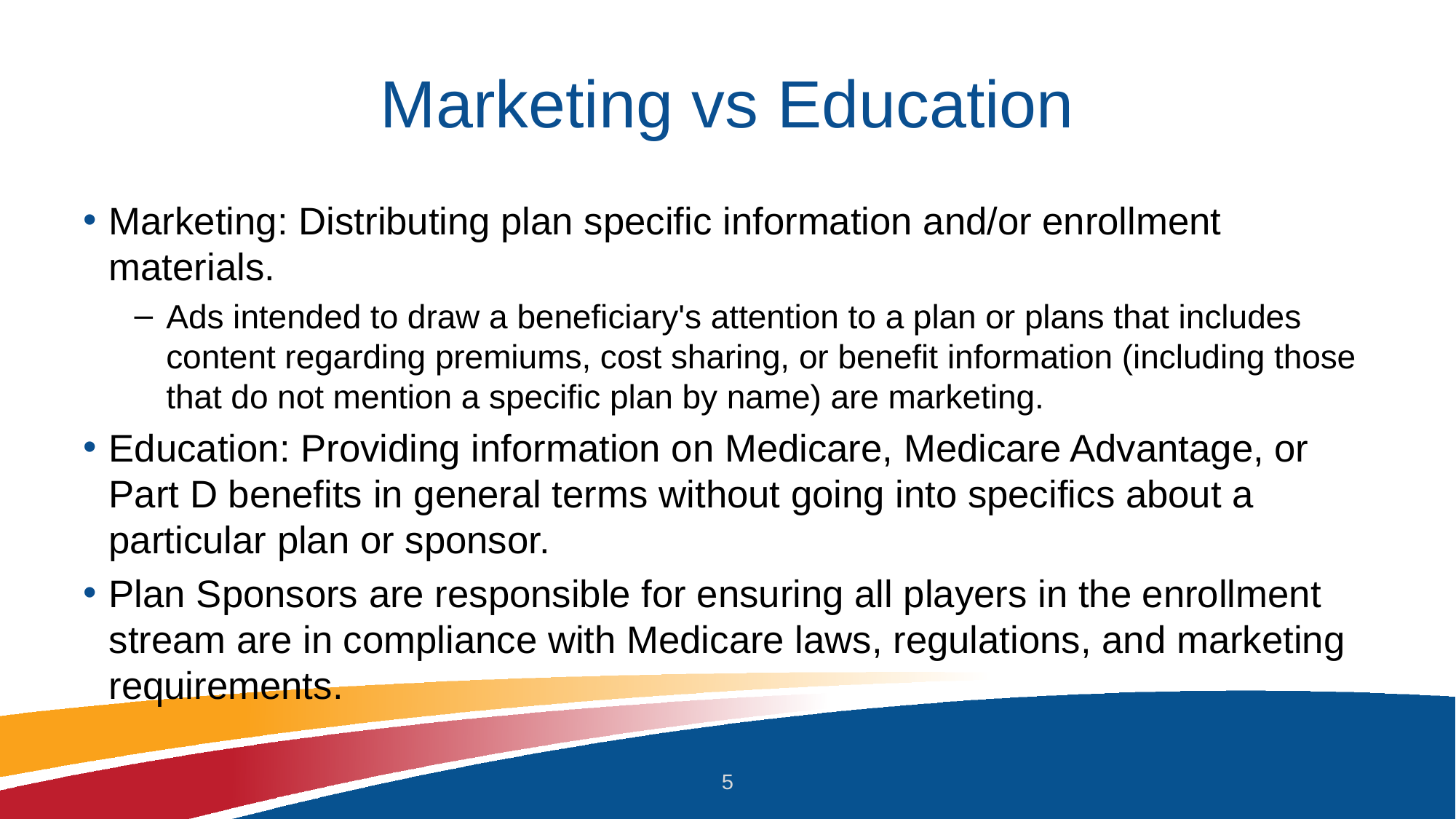

# Marketing vs Education
Marketing: Distributing plan specific information and/or enrollment materials.
Ads intended to draw a beneficiary's attention to a plan or plans that includes content regarding premiums, cost sharing, or benefit information (including those that do not mention a specific plan by name) are marketing.
Education: Providing information on Medicare, Medicare Advantage, or Part D benefits in general terms without going into specifics about a particular plan or sponsor.
Plan Sponsors are responsible for ensuring all players in the enrollment stream are in compliance with Medicare laws, regulations, and marketing requirements.
5